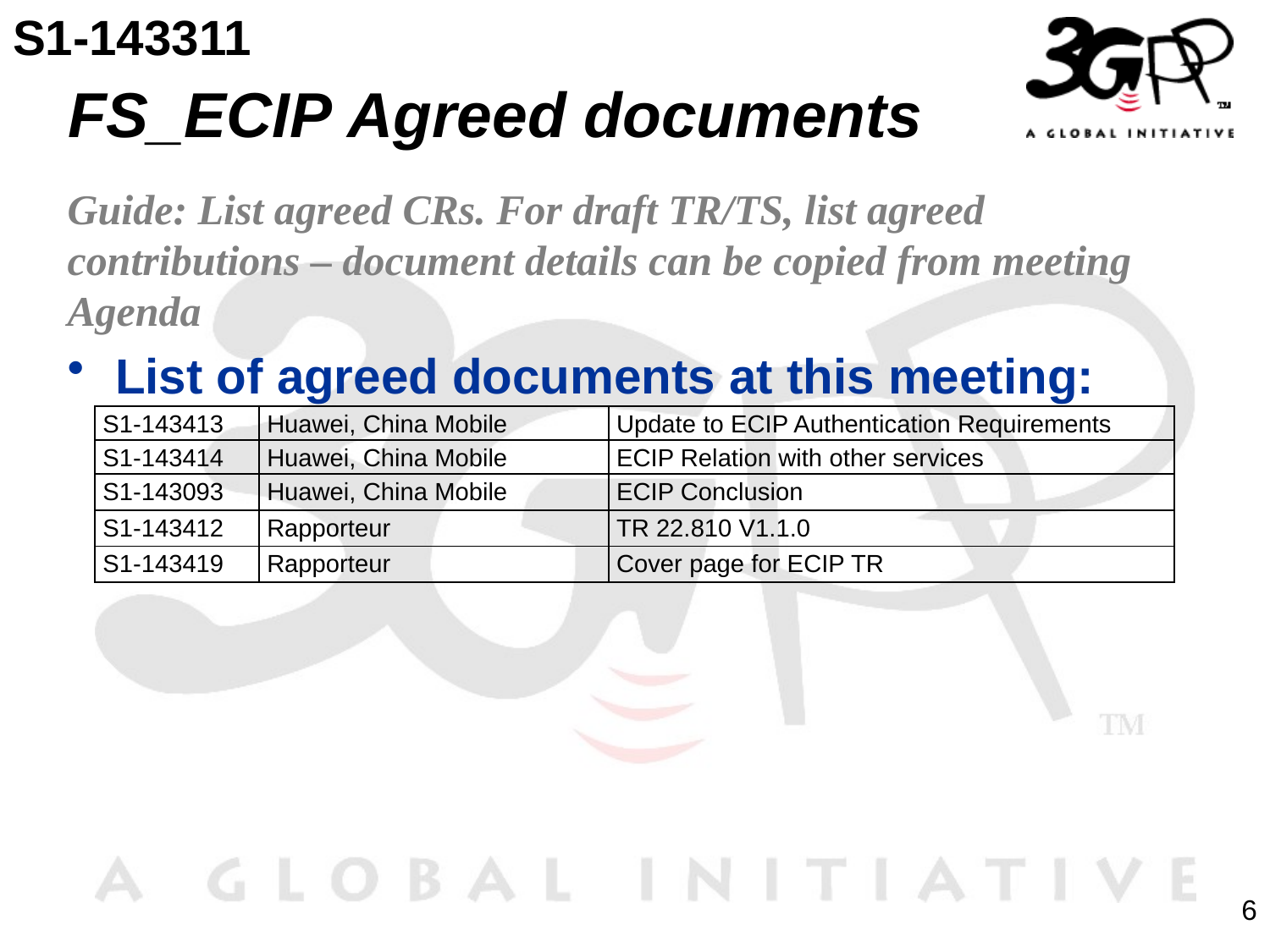

S1-143311
# FS_ECIP Agreed documents
Guide: List agreed CRs. For draft TR/TS, list agreed contributions – document details can be copied from meeting Agenda
List of agreed documents at this meeting:

| S1-143413 | Huawei, China Mobile | Update to ECIP Authentication Requirements |
| --- | --- | --- |
| S1-143414 | Huawei, China Mobile | ECIP Relation with other services |
| S1-143093 | Huawei, China Mobile | ECIP Conclusion |
| S1-143412 | Rapporteur | TR 22.810 V1.1.0 |
| S1-143419 | Rapporteur | Cover page for ECIP TR |
6